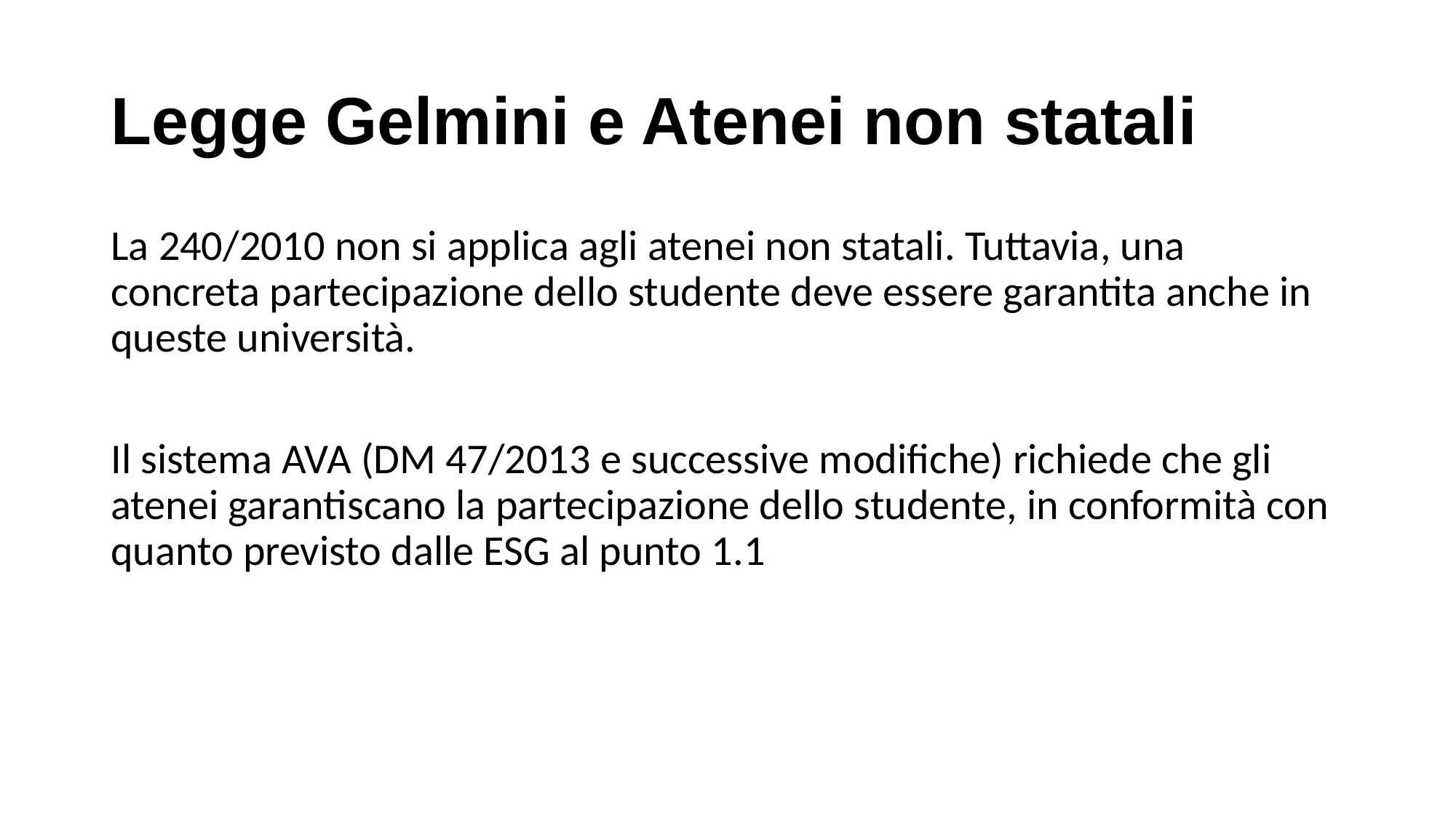

# Legge Gelmini e Atenei non statali
La 240/2010 non si applica agli atenei non statali. Tuttavia, una concreta partecipazione dello studente deve essere garantita anche in queste università.

Il sistema AVA (DM 47/2013 e successive modifiche) richiede che gli atenei garantiscano la partecipazione dello studente, in conformità con quanto previsto dalle ESG al punto 1.1